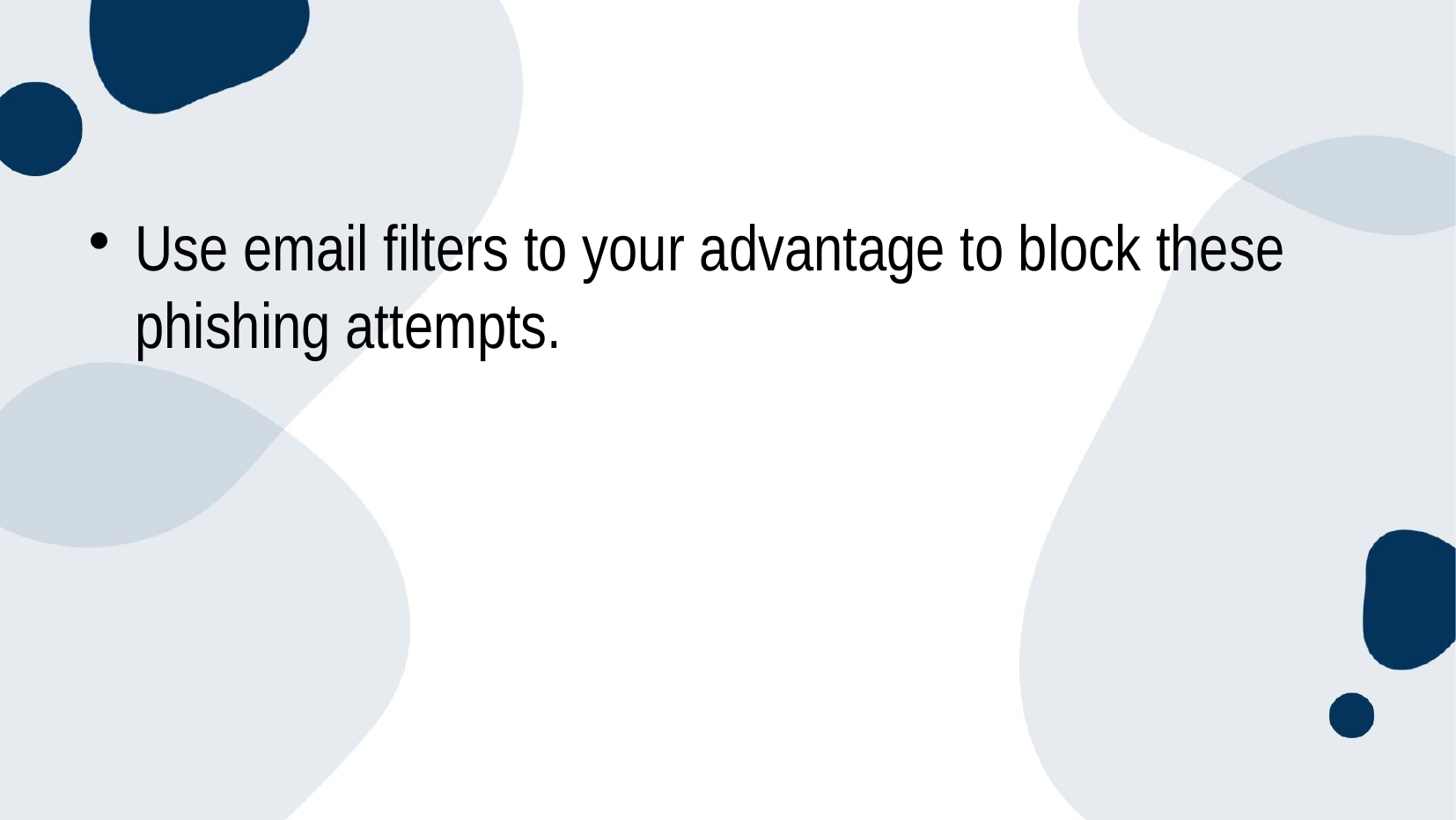

#
Use email filters to your advantage to block these phishing attempts.